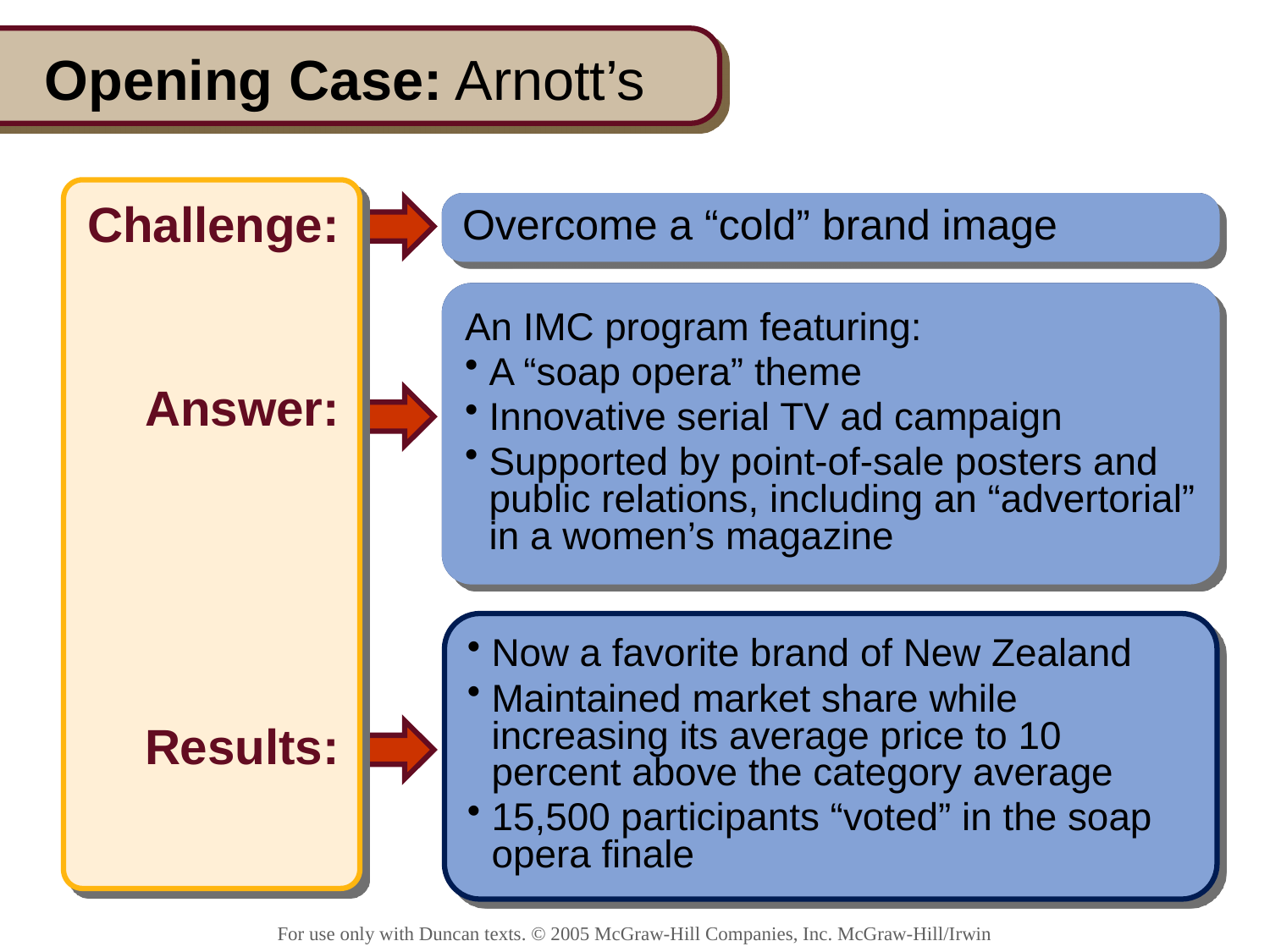

# Opening Case: Arnott’s

Challenge:
Answer:
Results:
Overcome a “cold” brand image

Overcome a “cold” brand image
An IMC program featuring:
A “soap opera” theme
Innovative serial TV ad campaign
Supported by point-of-sale posters and public relations, including an “advertorial” in a women’s magazine

An IMC program featuring:
A “soap opera” theme
Innovative serial TV ad campaign
Supported by point-of-sale posters and public relations, including an “advertorial” in a women’s magazine
Now a favorite brand of New Zealand
Maintained market share while increasing its average price to 10 percent above the category average
15,500 participants “voted” in the soap opera finale